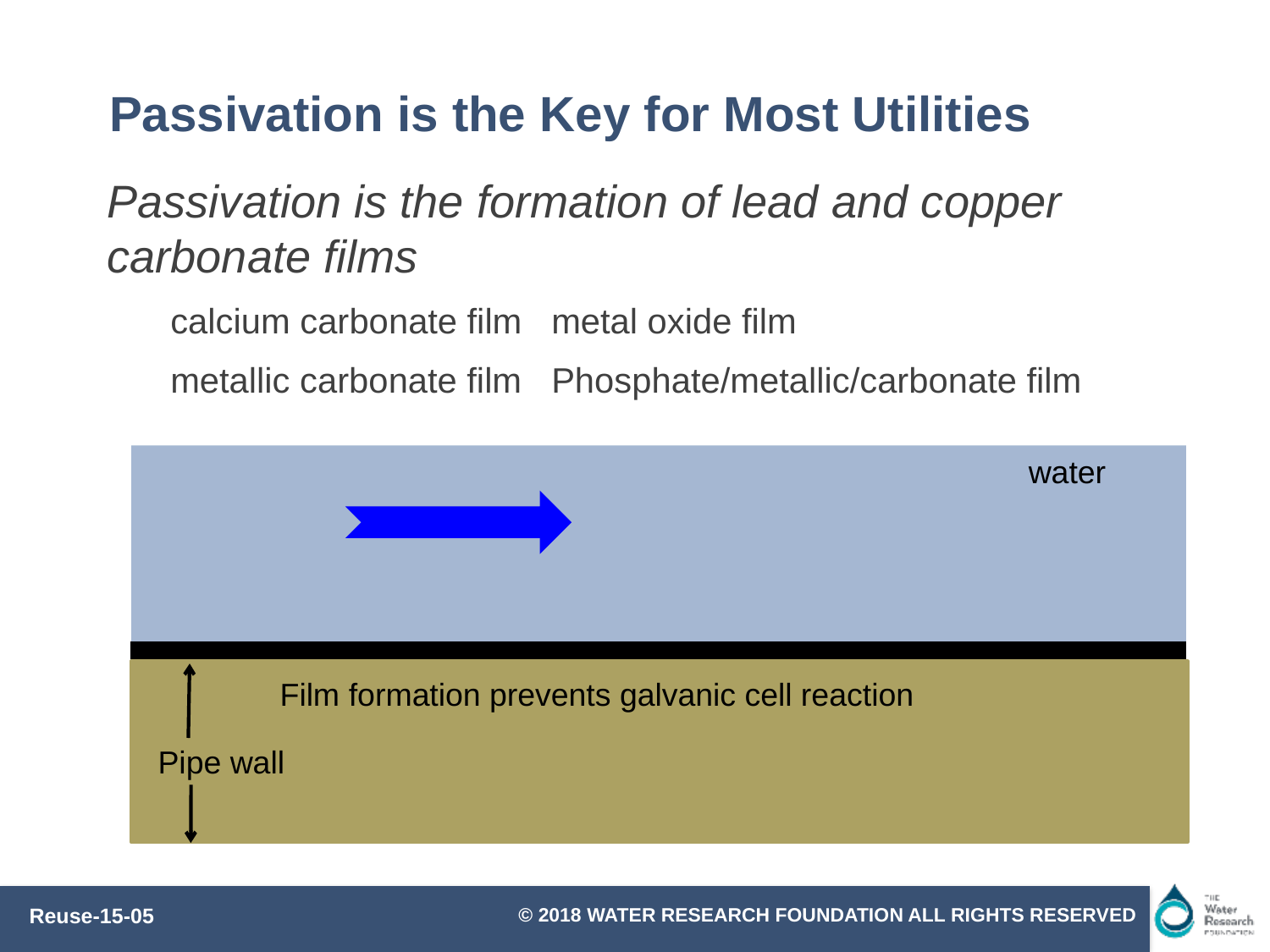

# Passivation is the Key for Most Utilities
Passivation is the formation of lead and copper carbonate films
calcium carbonate film	metal oxide film
metallic carbonate film	Phosphate/metallic/carbonate film

water

Film formation prevents galvanic cell reaction
Pipe wall